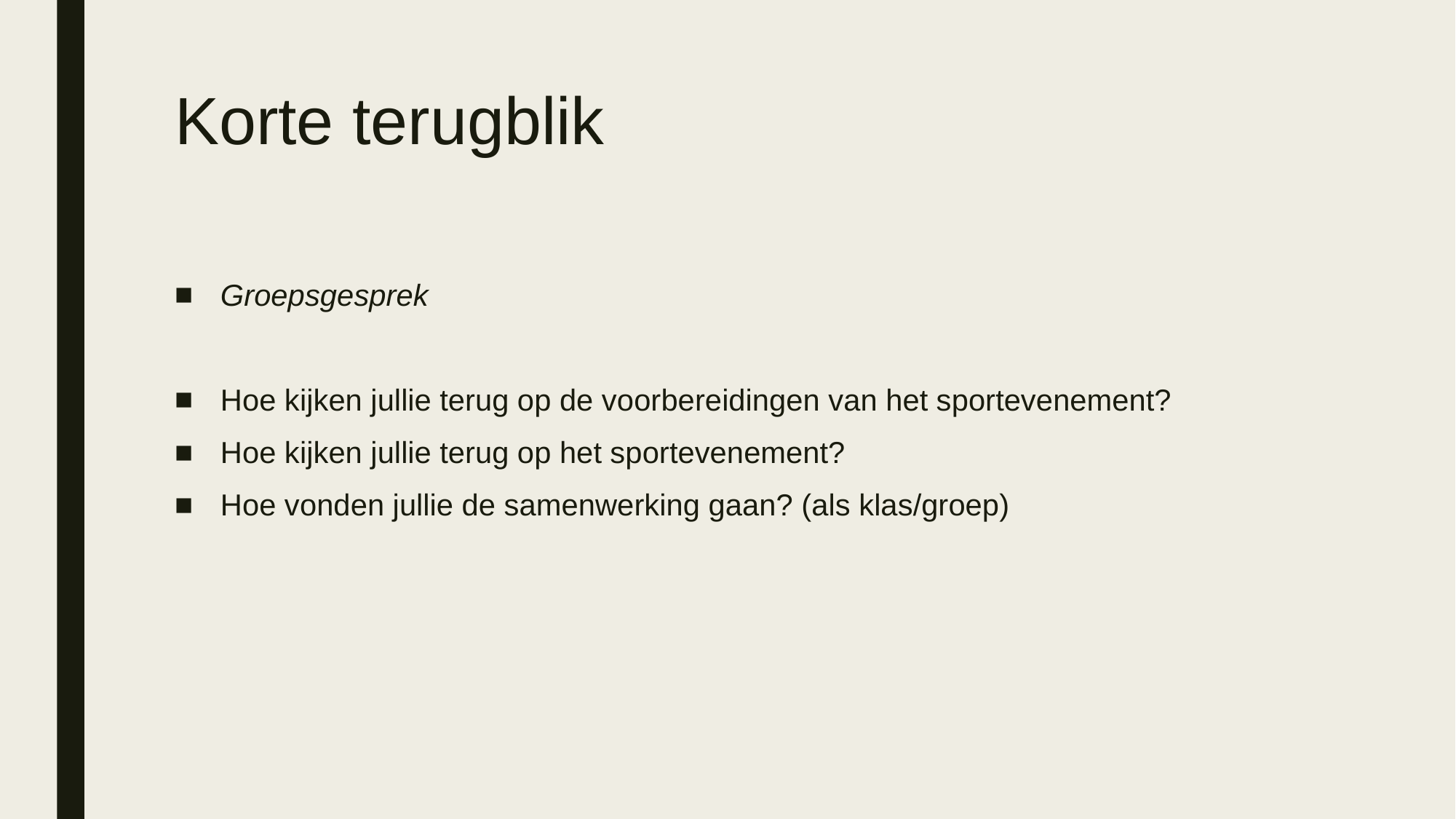

# Korte terugblik
Groepsgesprek

Hoe kijken jullie terug op de voorbereidingen van het sportevenement?
Hoe kijken jullie terug op het sportevenement?
Hoe vonden jullie de samenwerking gaan? (als klas/groep)